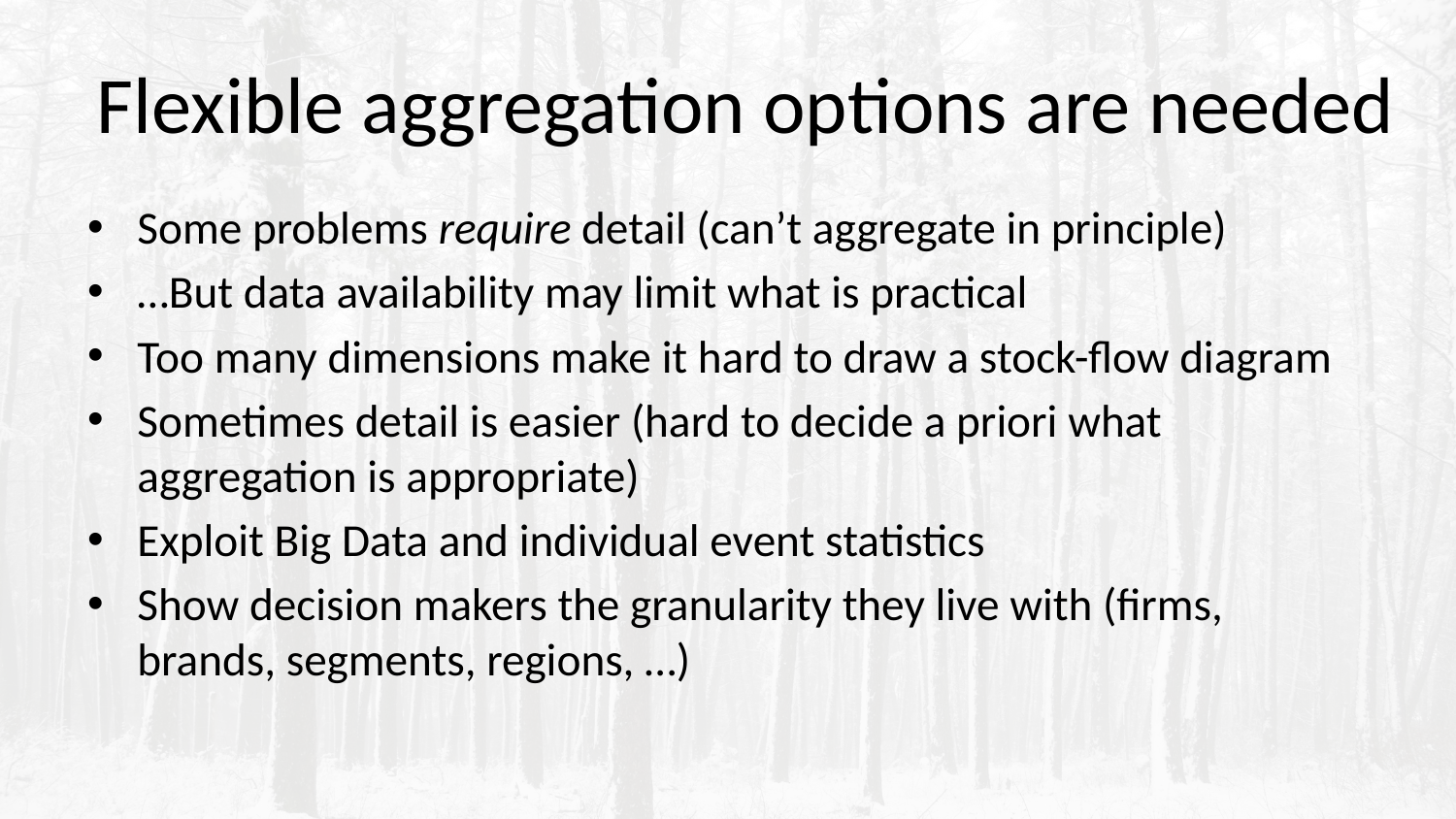

# Flexible aggregation options are needed
Some problems require detail (can’t aggregate in principle)
…But data availability may limit what is practical
Too many dimensions make it hard to draw a stock-flow diagram
Sometimes detail is easier (hard to decide a priori what aggregation is appropriate)
Exploit Big Data and individual event statistics
Show decision makers the granularity they live with (firms, brands, segments, regions, …)